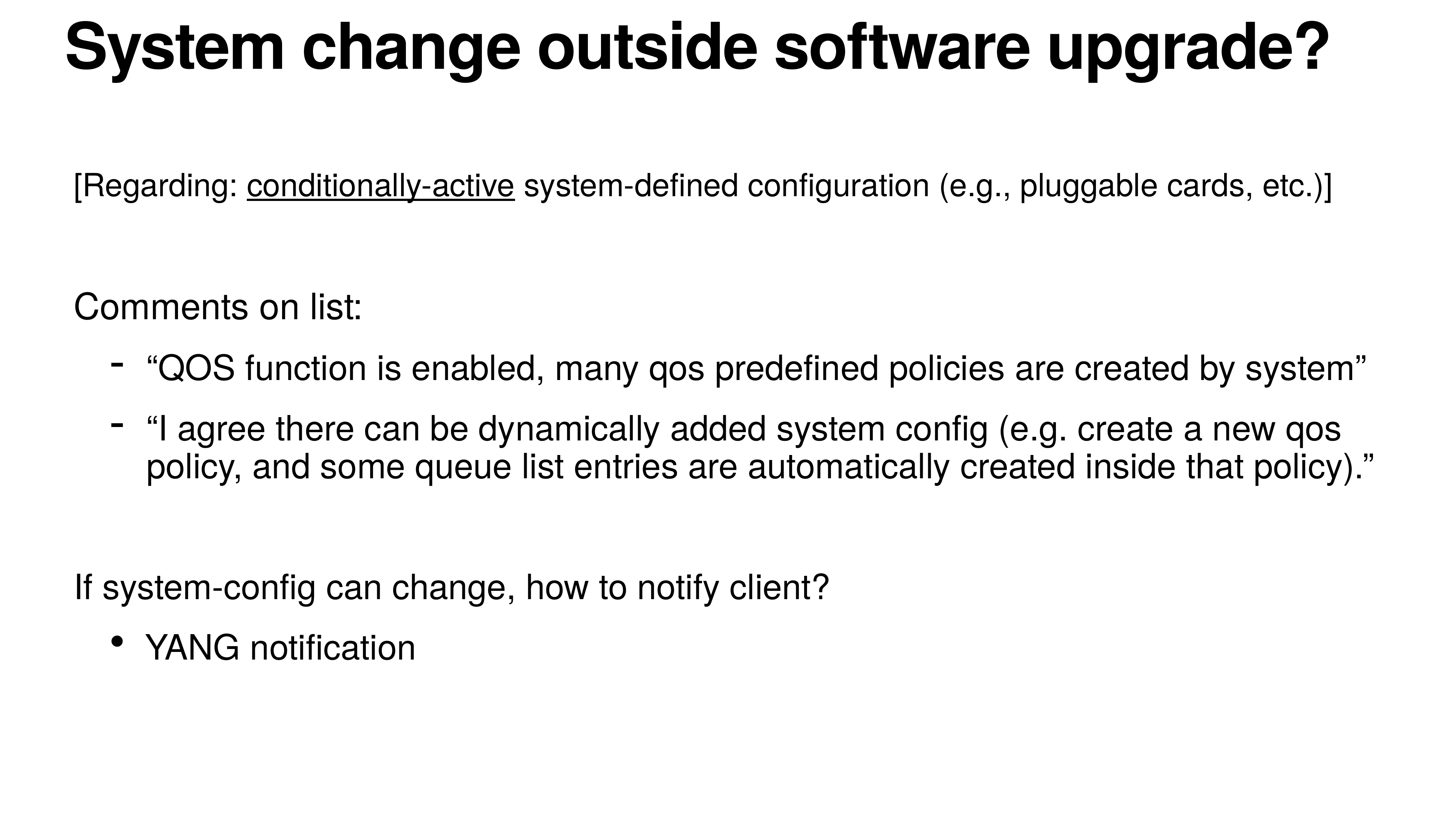

# System change outside software upgrade?
[Regarding: conditionally-active system-defined configuration (e.g., pluggable cards, etc.)]

Comments on list:
“QOS function is enabled, many qos predefined policies are created by system”
“I agree there can be dynamically added system config (e.g. create a new qos policy, and some queue list entries are automatically created inside that policy).”

If system-config can change, how to notify client?
YANG notification
5